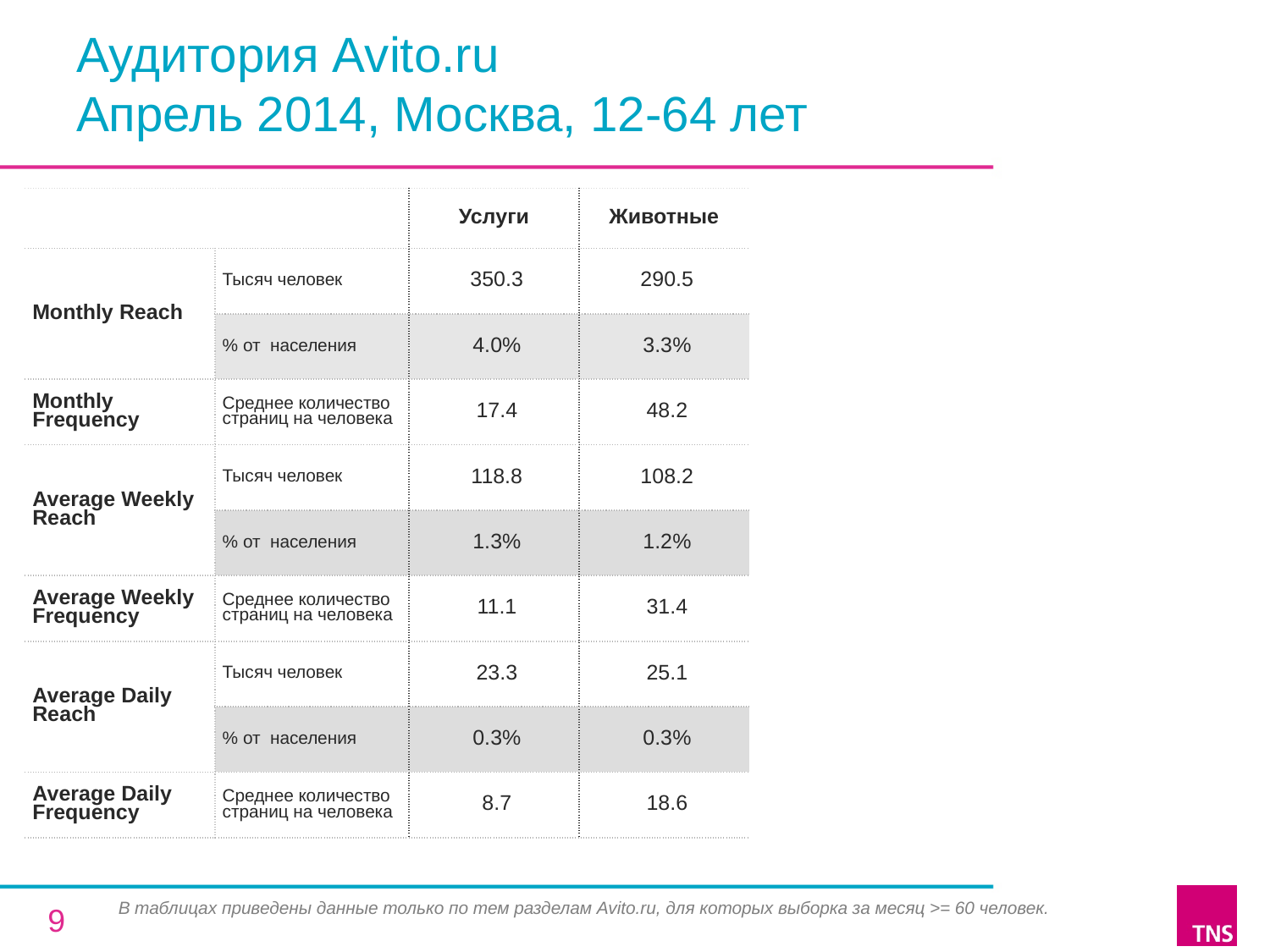

# Аудитория Avito.ru Апрель 2014, Москва, 12-64 лет
|  |  | Услуги | Животные |
| --- | --- | --- | --- |
| Monthly Reach | Тысяч человек | 350.3 | 290.5 |
|  | % от населения | 4.0% | 3.3% |
| Monthly Frequency | Среднее количество страниц на человека | 17.4 | 48.2 |
| Average Weekly Reach | Тысяч человек | 118.8 | 108.2 |
|  | % от населения | 1.3% | 1.2% |
| Average Weekly Frequency | Среднее количество страниц на человека | 11.1 | 31.4 |
| Average Daily Reach | Тысяч человек | 23.3 | 25.1 |
|  | % от населения | 0.3% | 0.3% |
| Average Daily Frequency | Среднее количество страниц на человека | 8.7 | 18.6 |
В таблицах приведены данные только по тем разделам Avito.ru, для которых выборка за месяц >= 60 человек.
9